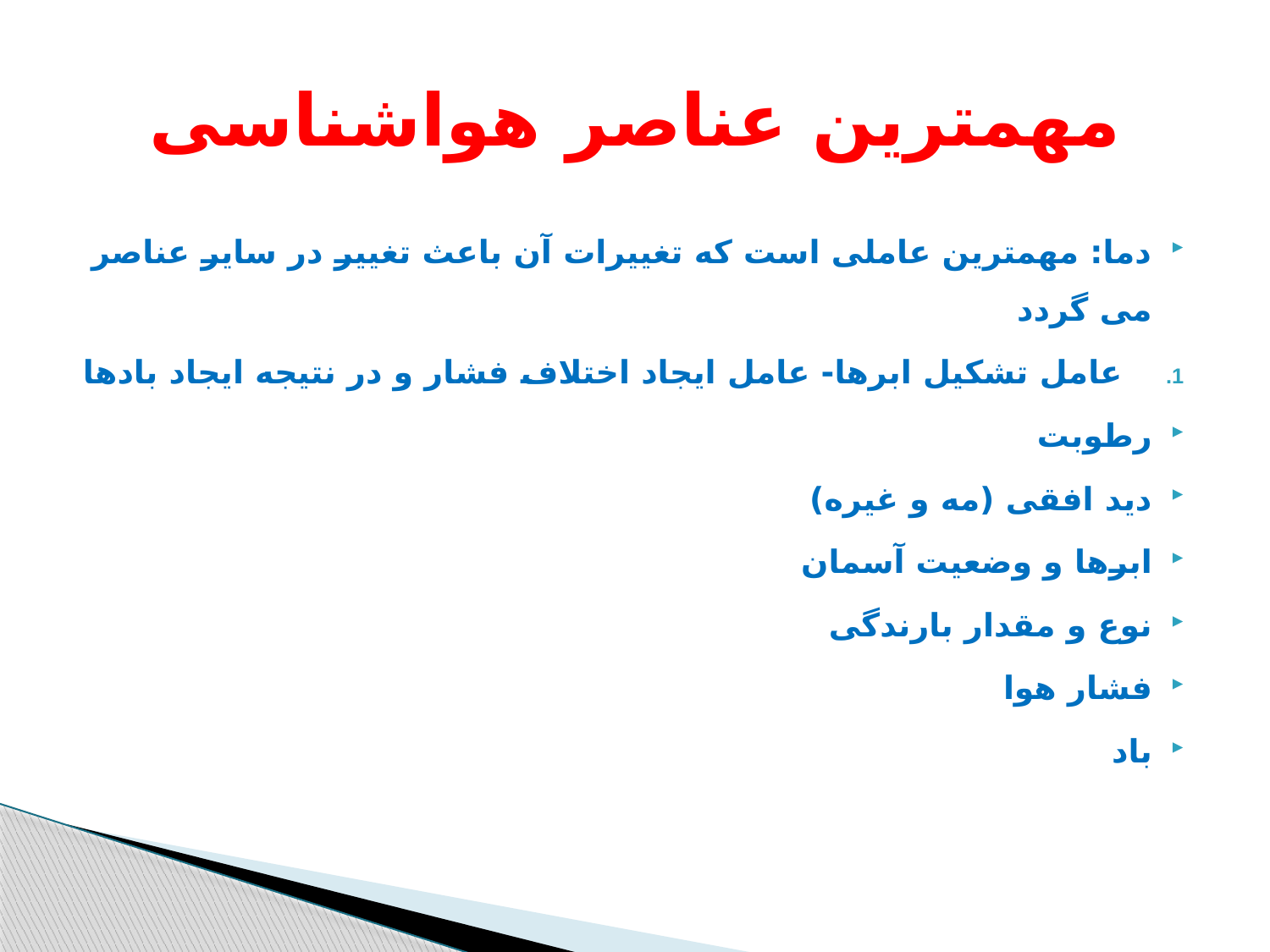

# مهمترین عناصر هواشناسی
دما: مهمترین عاملی است که تغییرات آن باعث تغییر در سایر عناصر می گردد
عامل تشکیل ابرها- عامل ایجاد اختلاف فشار و در نتیجه ایجاد بادها
رطوبت
دید افقی (مه و غیره)
ابرها و وضعیت آسمان
نوع و مقدار بارندگی
فشار هوا
باد